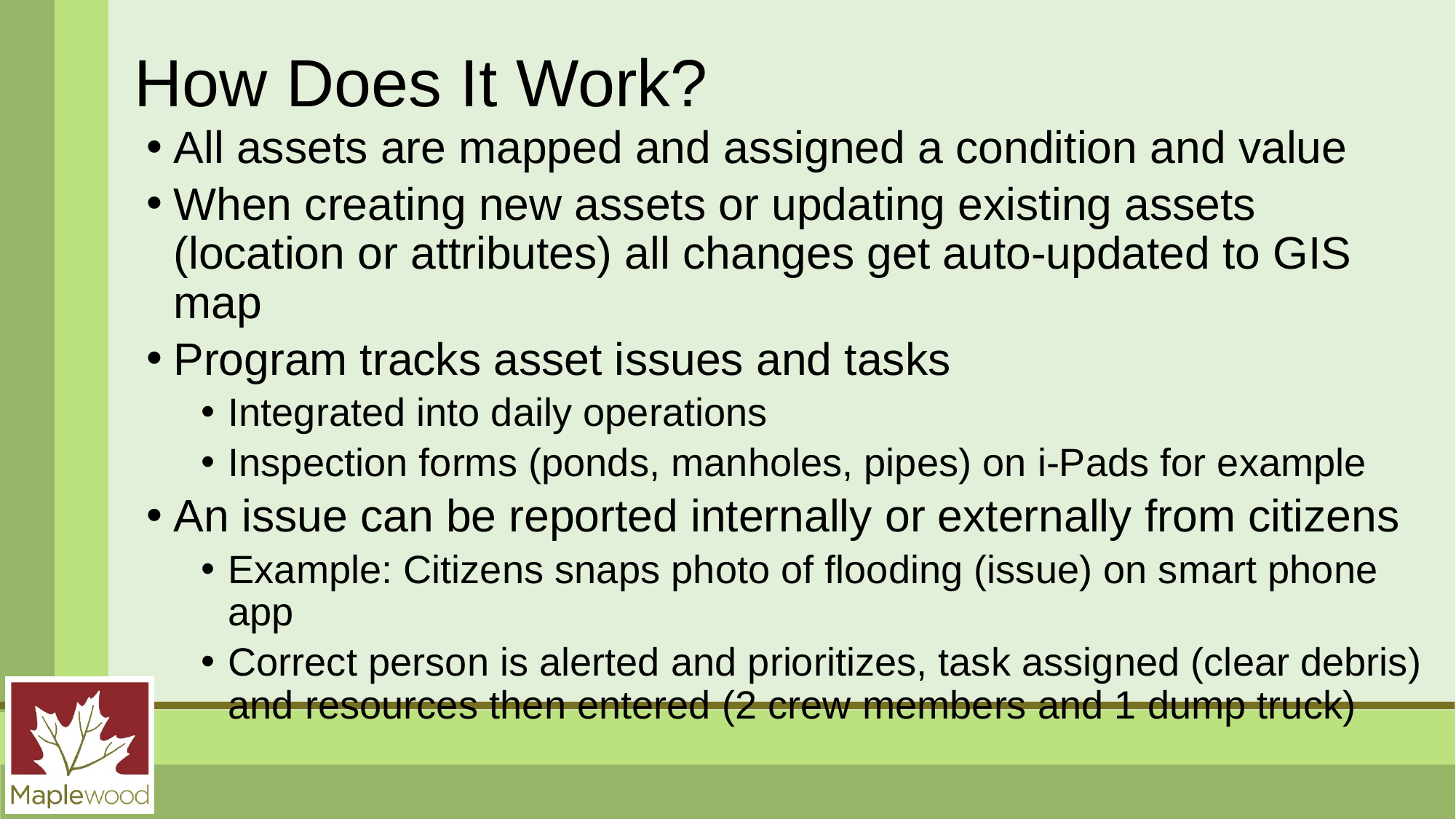

# How Does It Work?
All assets are mapped and assigned a condition and value
When creating new assets or updating existing assets (location or attributes) all changes get auto-updated to GIS map
Program tracks asset issues and tasks
Integrated into daily operations
Inspection forms (ponds, manholes, pipes) on i-Pads for example
An issue can be reported internally or externally from citizens
Example: Citizens snaps photo of flooding (issue) on smart phone app
Correct person is alerted and prioritizes, task assigned (clear debris) and resources then entered (2 crew members and 1 dump truck)